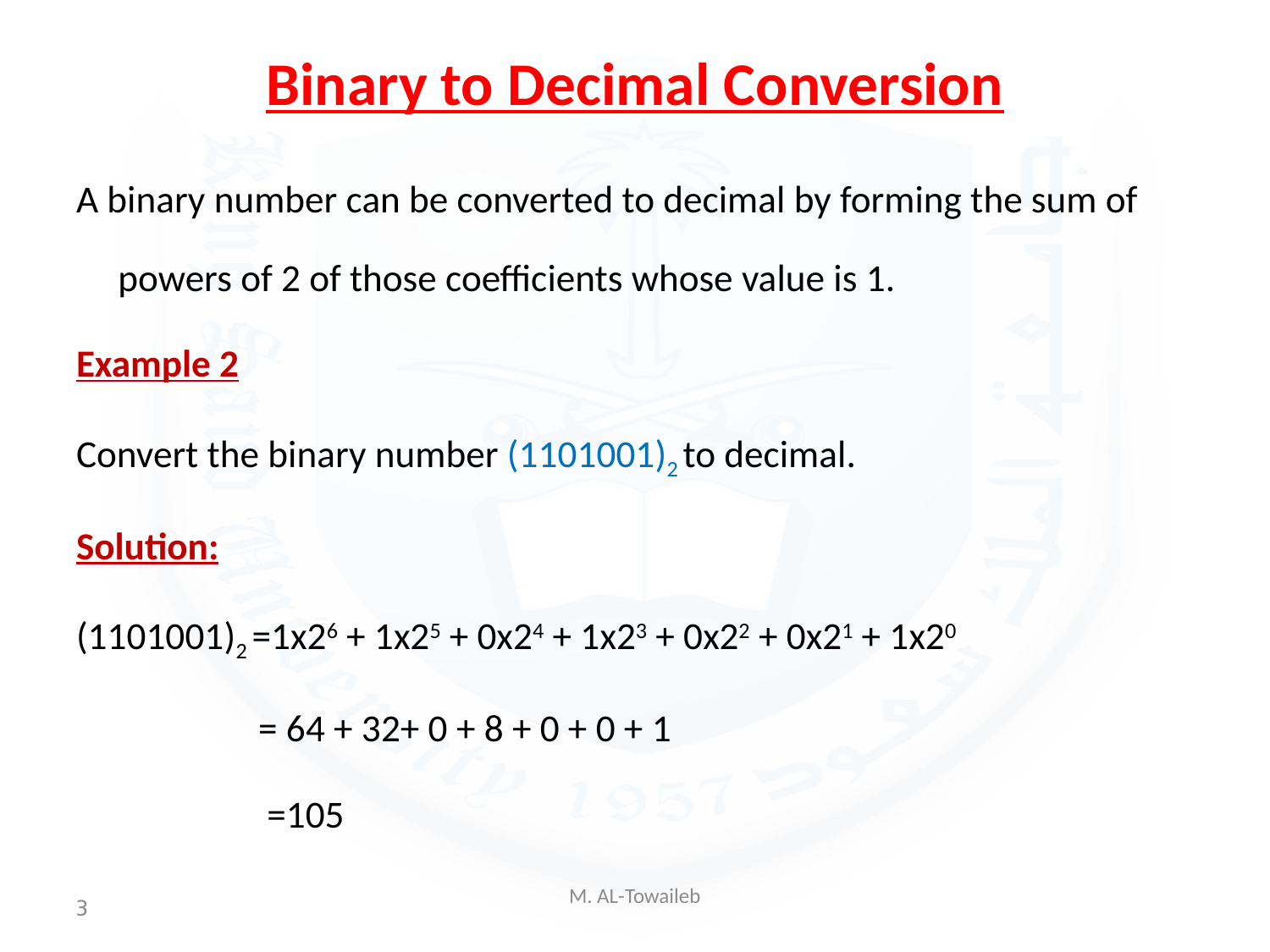

# Binary to Decimal Conversion
A binary number can be converted to decimal by forming the sum of powers of 2 of those coefficients whose value is 1.
Example 2
Convert the binary number (1101001)2 to decimal.
Solution:
(1101001)2 =1x26 + 1x25 + 0x24 + 1x23 + 0x22 + 0x21 + 1x20
                     = 64 + 32+ 0 + 8 + 0 + 0 + 1
                      =105

3
M. AL-Towaileb